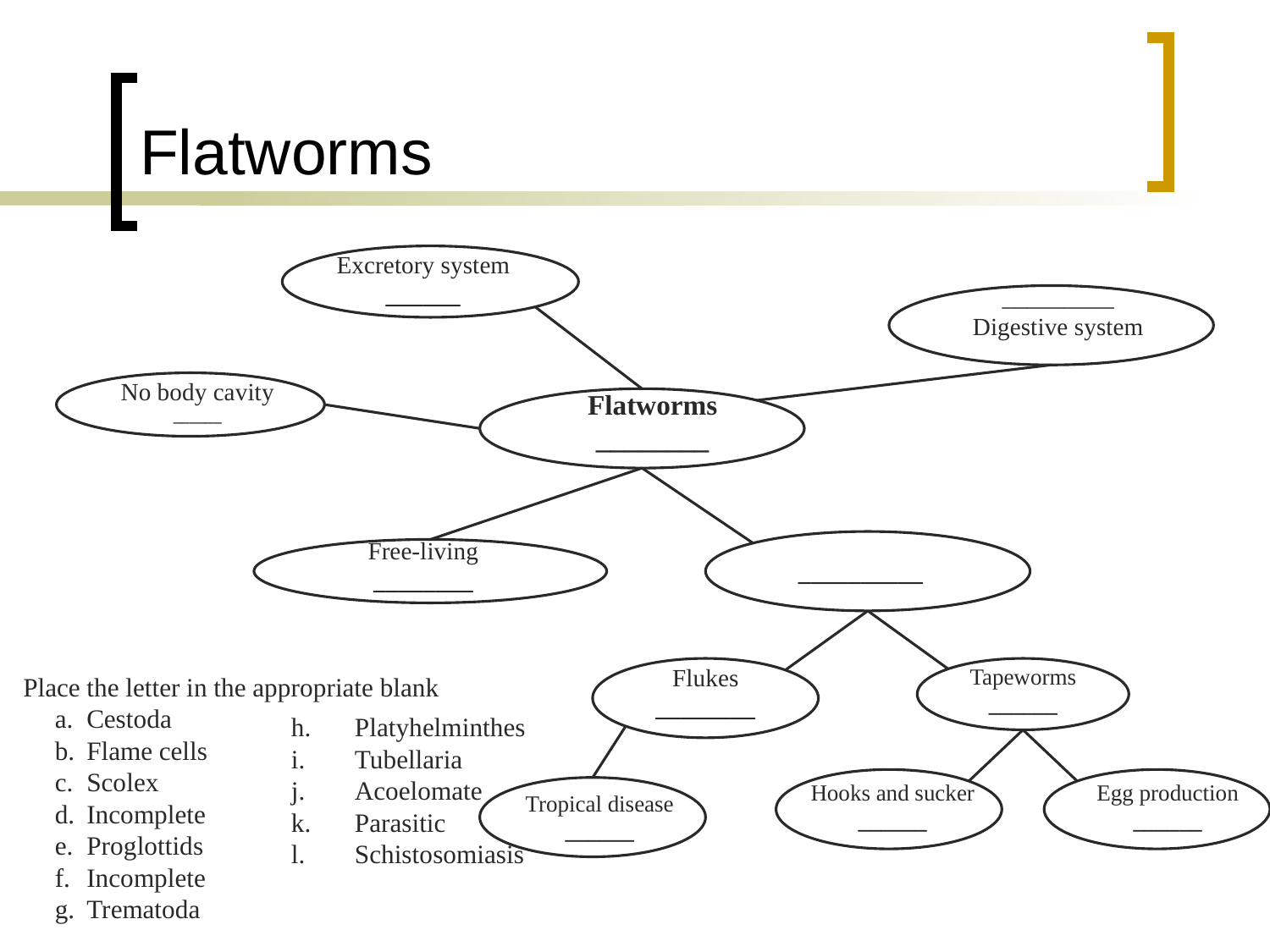

Flatworms
Excretory system
______

_________
Digestive system

No body cavity
______

Flatworms
________

Free-living
________

__________
Flukes
________
Tapeworms
______

	Place the letter in the appropriate blank
Cestoda
Flame cells
Scolex
Incomplete
Proglottids
Incomplete
Trematoda

Platyhelminthes
Tubellaria
Acoelomate
Parasitic
Schistosomiasis

Hooks and sucker
______
Egg production
______

Tropical disease
______